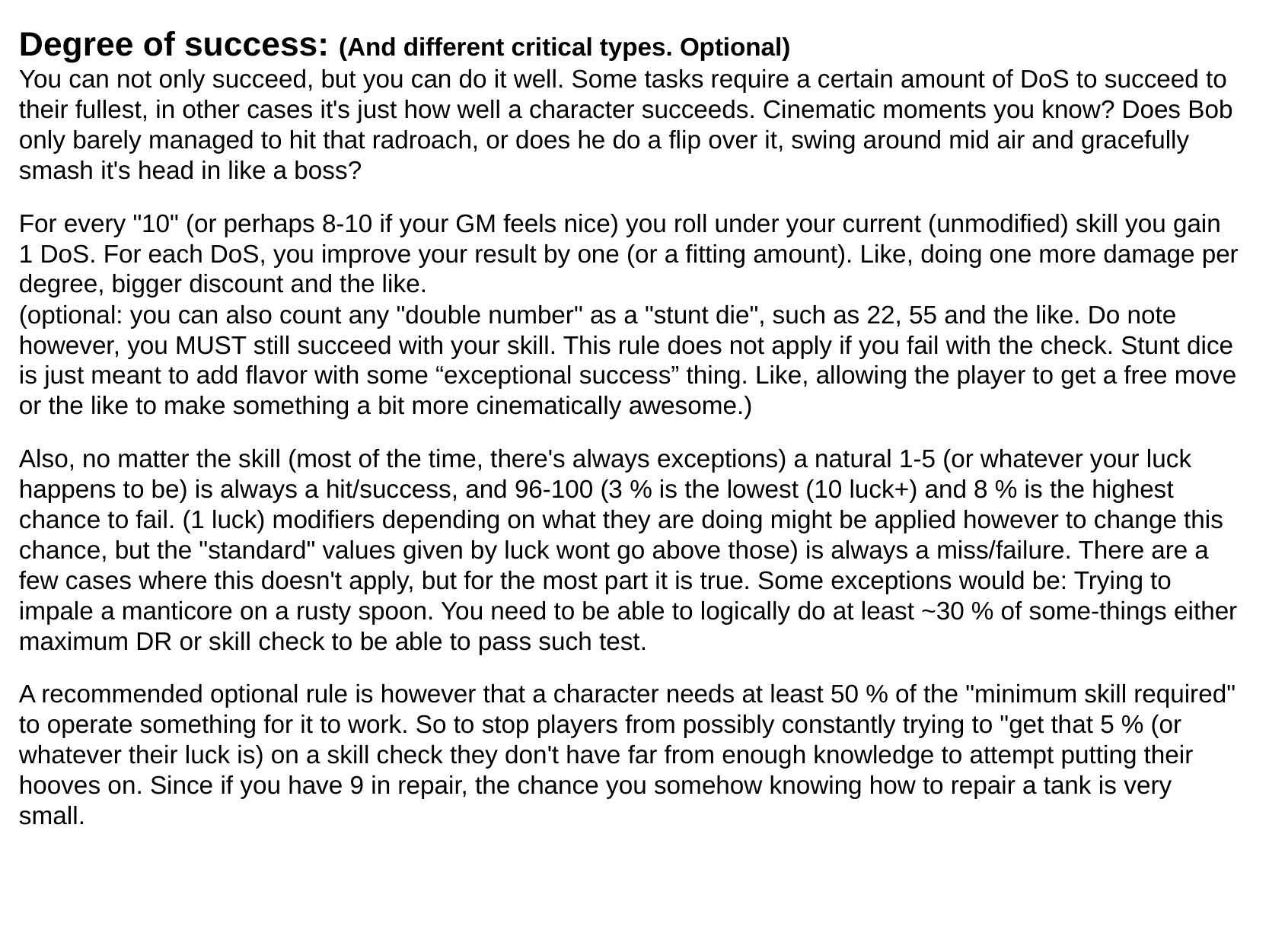

Degree of success: (And different critical types. Optional)
You can not only succeed, but you can do it well. Some tasks require a certain amount of DoS to succeed to their fullest, in other cases it's just how well a character succeeds. Cinematic moments you know? Does Bob only barely managed to hit that radroach, or does he do a flip over it, swing around mid air and gracefully smash it's head in like a boss?

For every "10" (or perhaps 8-10 if your GM feels nice) you roll under your current (unmodified) skill you gain 1 DoS. For each DoS, you improve your result by one (or a fitting amount). Like, doing one more damage per degree, bigger discount and the like.
(optional: you can also count any "double number" as a "stunt die", such as 22, 55 and the like. Do note however, you MUST still succeed with your skill. This rule does not apply if you fail with the check. Stunt dice is just meant to add flavor with some “exceptional success” thing. Like, allowing the player to get a free move or the like to make something a bit more cinematically awesome.)

Also, no matter the skill (most of the time, there's always exceptions) a natural 1-5 (or whatever your luck happens to be) is always a hit/success, and 96-100 (3 % is the lowest (10 luck+) and 8 % is the highest chance to fail. (1 luck) modifiers depending on what they are doing might be applied however to change this chance, but the "standard" values given by luck wont go above those) is always a miss/failure. There are a few cases where this doesn't apply, but for the most part it is true. Some exceptions would be: Trying to impale a manticore on a rusty spoon. You need to be able to logically do at least ~30 % of some-things either maximum DR or skill check to be able to pass such test.

A recommended optional rule is however that a character needs at least 50 % of the "minimum skill required" to operate something for it to work. So to stop players from possibly constantly trying to "get that 5 % (or whatever their luck is) on a skill check they don't have far from enough knowledge to attempt putting their hooves on. Since if you have 9 in repair, the chance you somehow knowing how to repair a tank is very small.